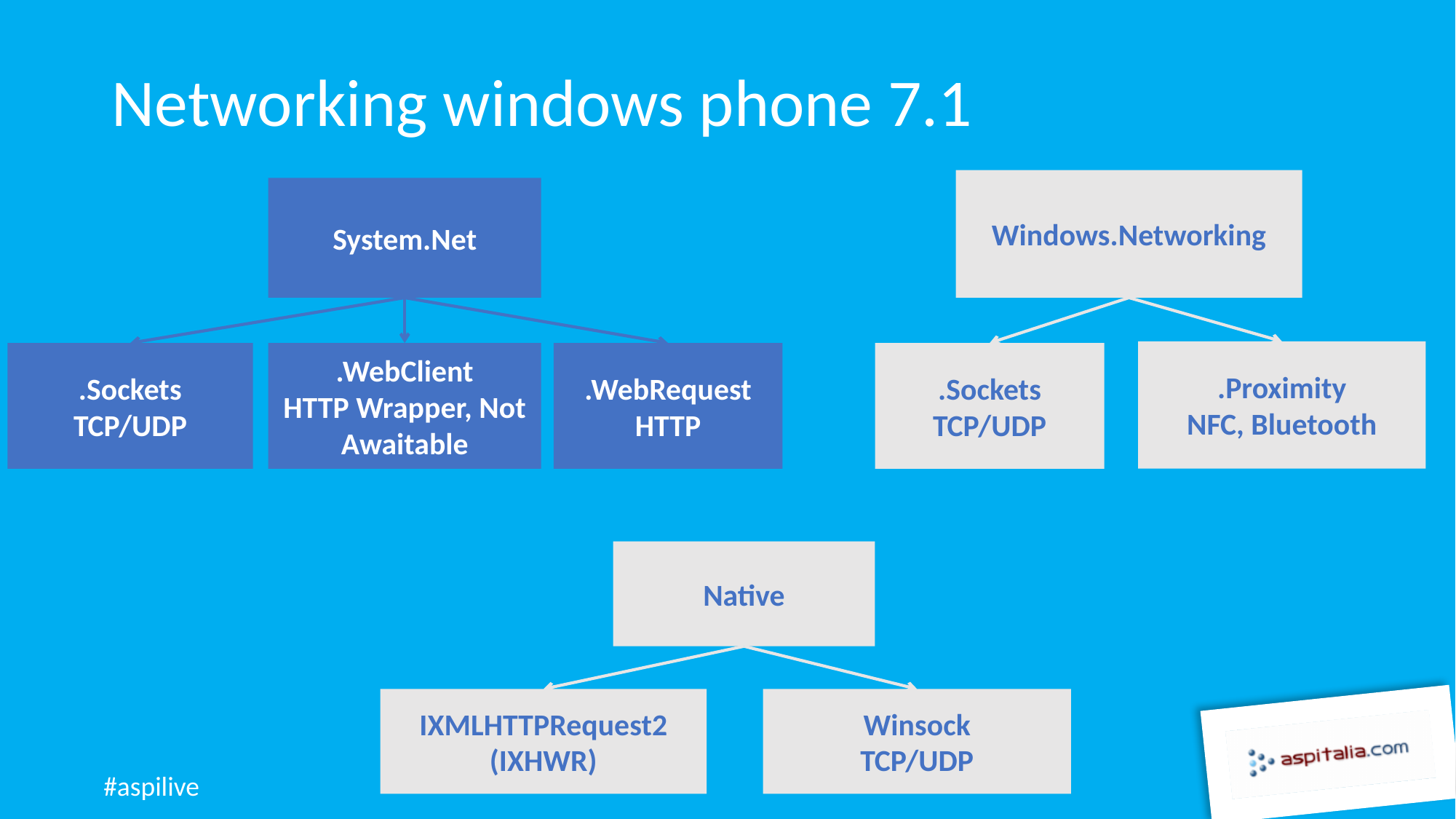

# Networking windows phone 7.1
Windows.Networking
System.Net
.Proximity
NFC, Bluetooth
.WebRequest
HTTP
.Sockets
TCP/UDP
.WebClient
HTTP Wrapper, Not Awaitable
.Sockets
TCP/UDP
Native
IXMLHTTPRequest2 (IXHWR)
Winsock
TCP/UDP